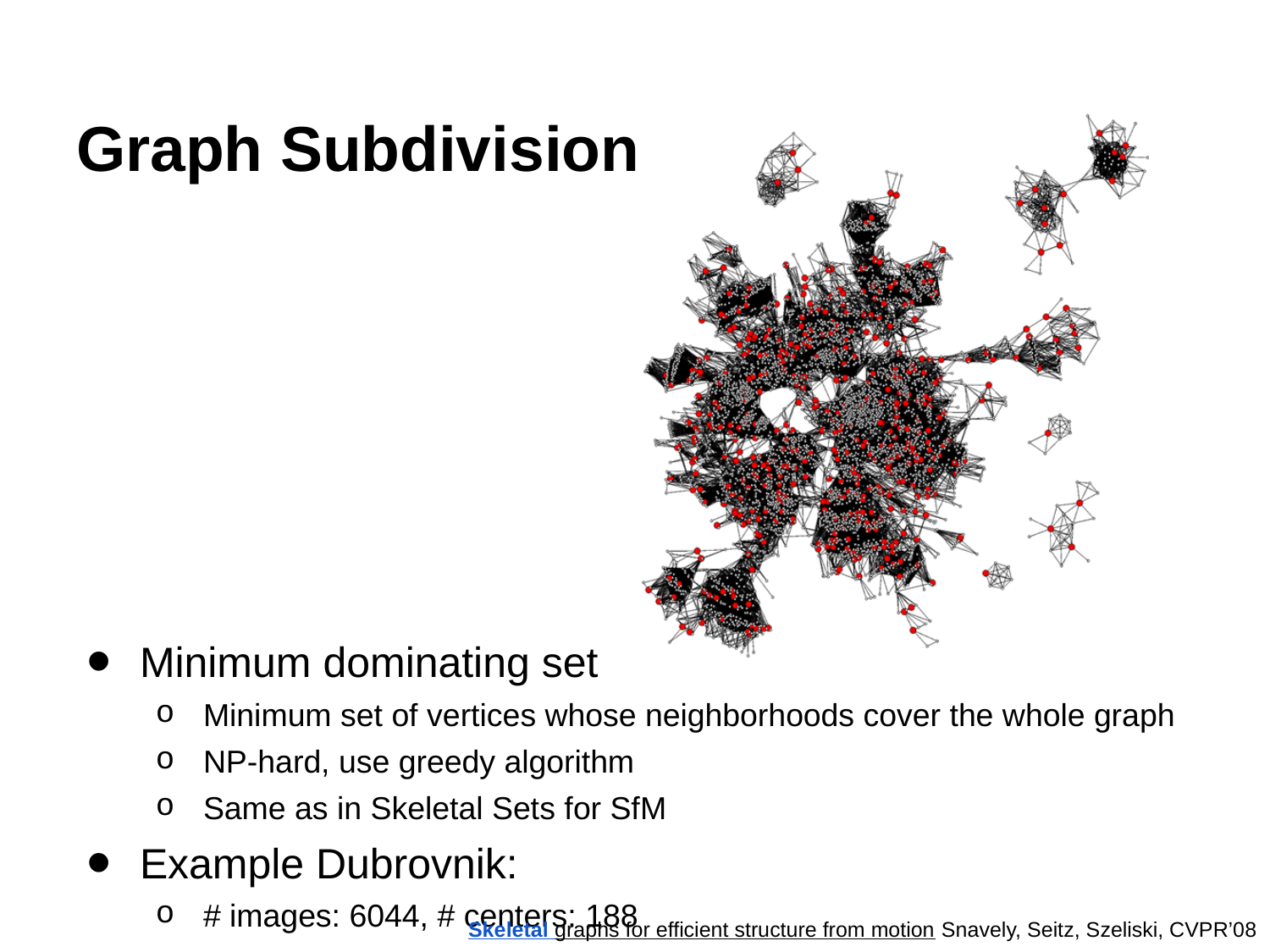

# Graph Subdivision

Minimum dominating set
Minimum set of vertices whose neighborhoods cover the whole graph
NP-hard, use greedy algorithm
Same as in Skeletal Sets for SfM
Example Dubrovnik:
# images: 6044, # centers: 188
Skeletal graphs for efficient structure from motion Snavely, Seitz, Szeliski, CVPR’08